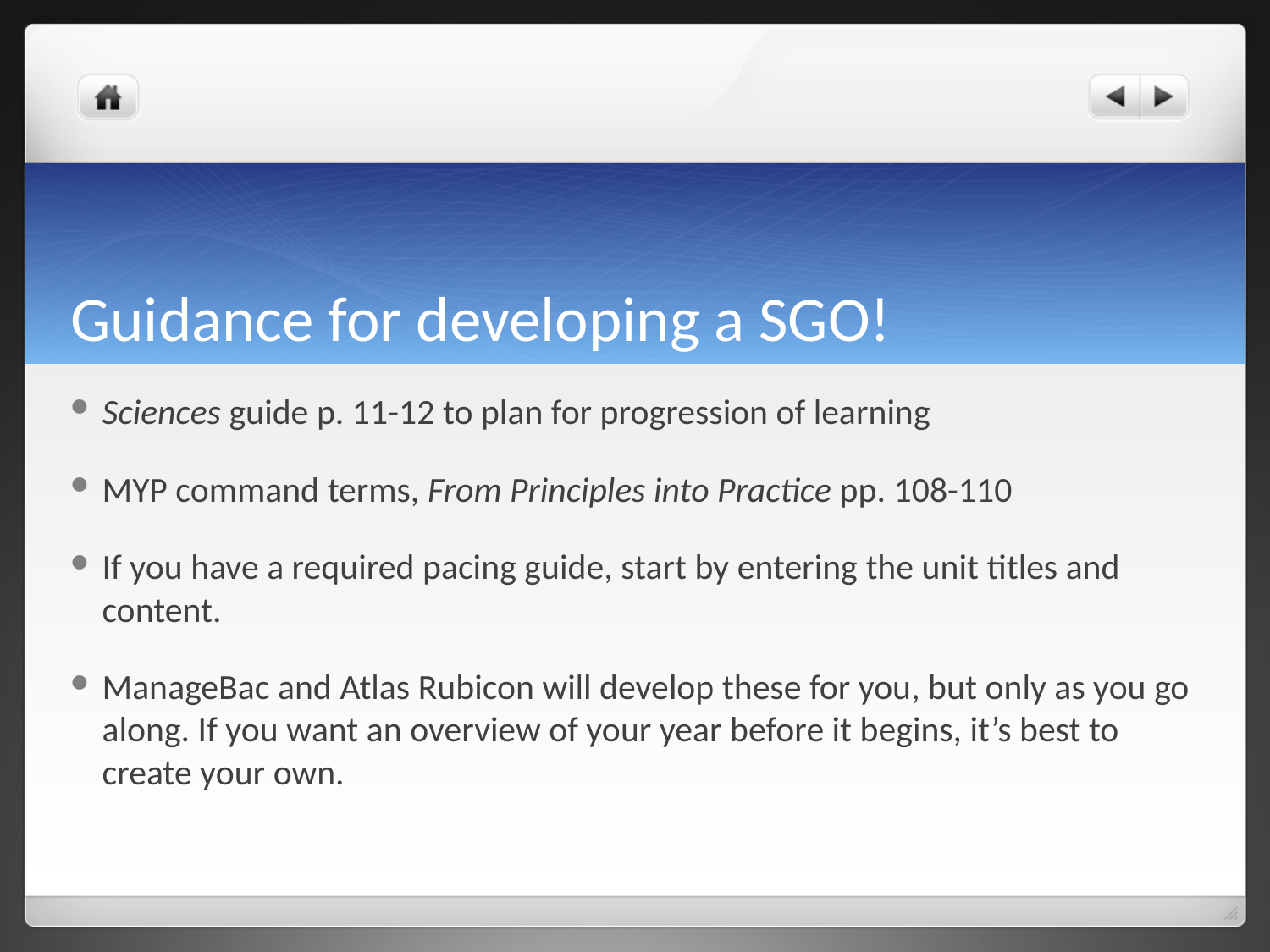

# Guidance for developing a SGO!
Sciences guide p. 11-12 to plan for progression of learning
MYP command terms, From Principles into Practice pp. 108-110
If you have a required pacing guide, start by entering the unit titles and content.
ManageBac and Atlas Rubicon will develop these for you, but only as you go along. If you want an overview of your year before it begins, it’s best to create your own.